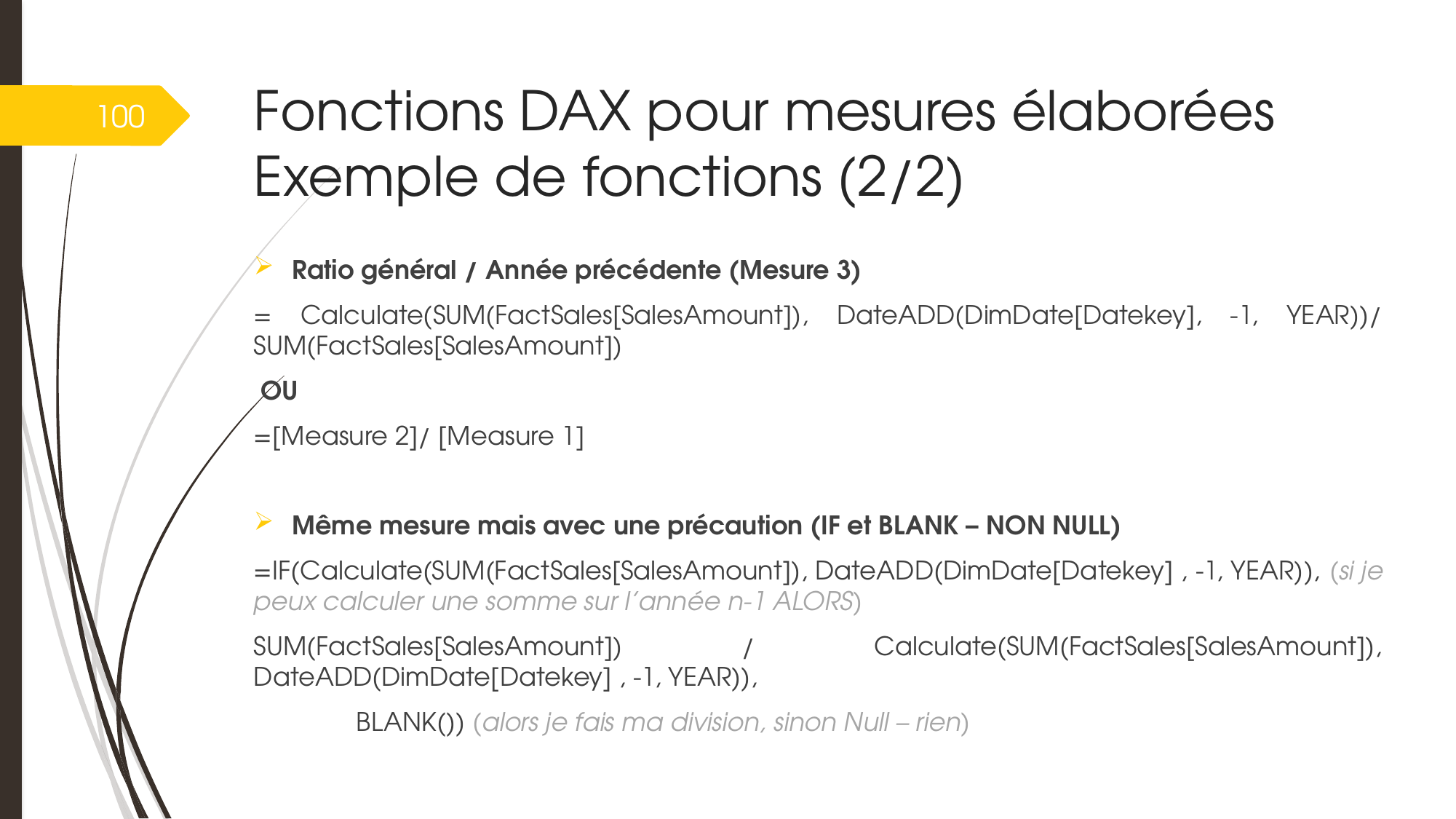

# Fonctions DAX pour mesures élaborées Exemple de fonctions (2/2)
100
Ratio général / Année précédente (Mesure 3)
= Calculate(SUM(FactSales[SalesAmount]), DateADD(DimDate[Datekey], -1, YEAR))/ SUM(FactSales[SalesAmount])
 OU
=[Measure 2]/ [Measure 1]

Même mesure mais avec une précaution (IF et BLANK – NON NULL)
=IF(Calculate(SUM(FactSales[SalesAmount]), DateADD(DimDate[Datekey] , -1, YEAR)), (si je peux calculer une somme sur l’année n-1 ALORS)
SUM(FactSales[SalesAmount]) / Calculate(SUM(FactSales[SalesAmount]), DateADD(DimDate[Datekey] , -1, YEAR)),
	BLANK()) (alors je fais ma division, sinon Null – rien)